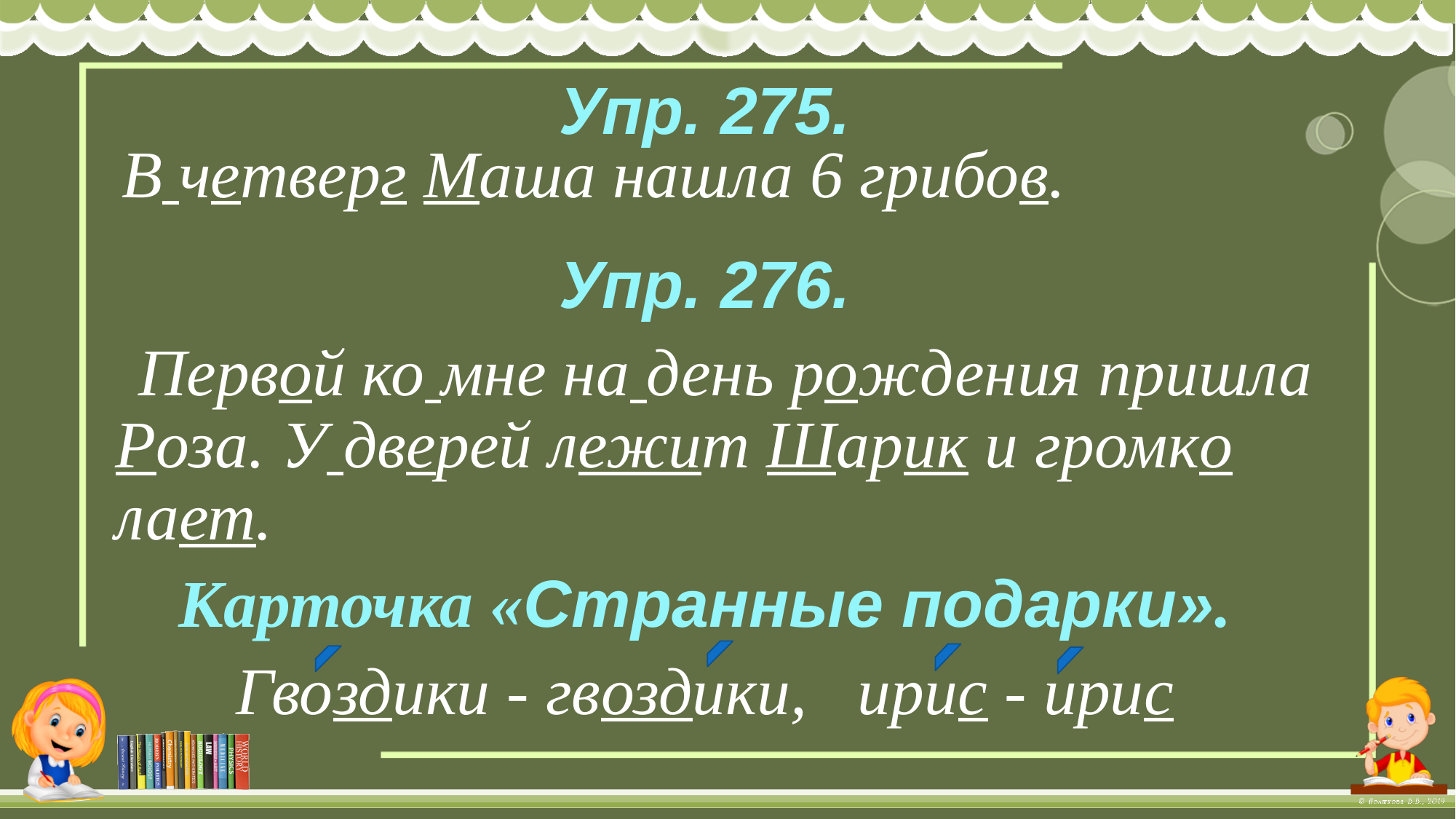

Упр. 275.

Упр. 276.
   Первой ко мне на день рождения пришла Роза. У дверей лежит Шарик и громко лает.
Карточка «Странные подарки».
Гвоздики - гвоздики,   ирис - ирис

 В четверг Маша нашла 6 грибов.